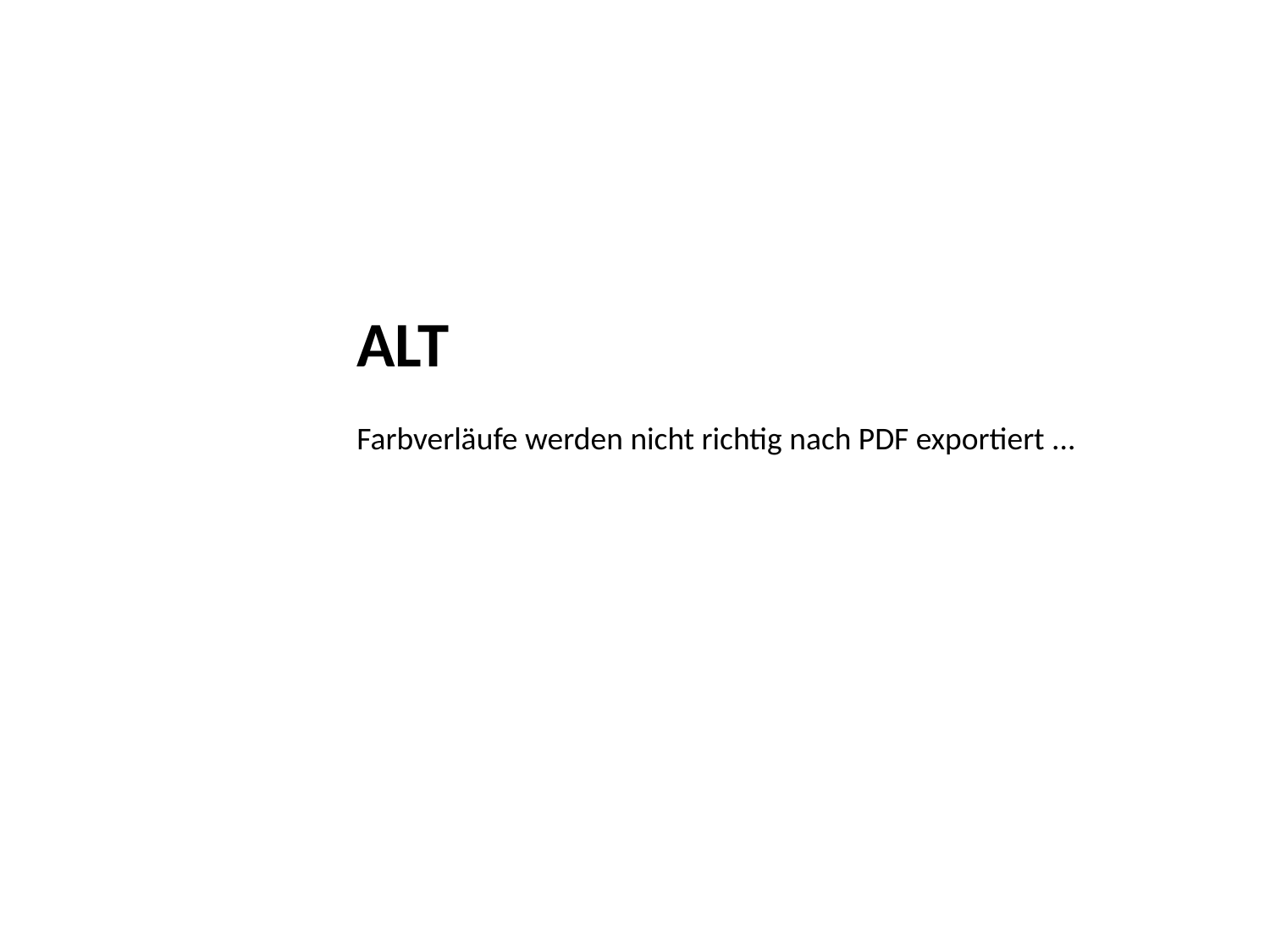

ALT

Farbverläufe werden nicht richtig nach PDF exportiert ...